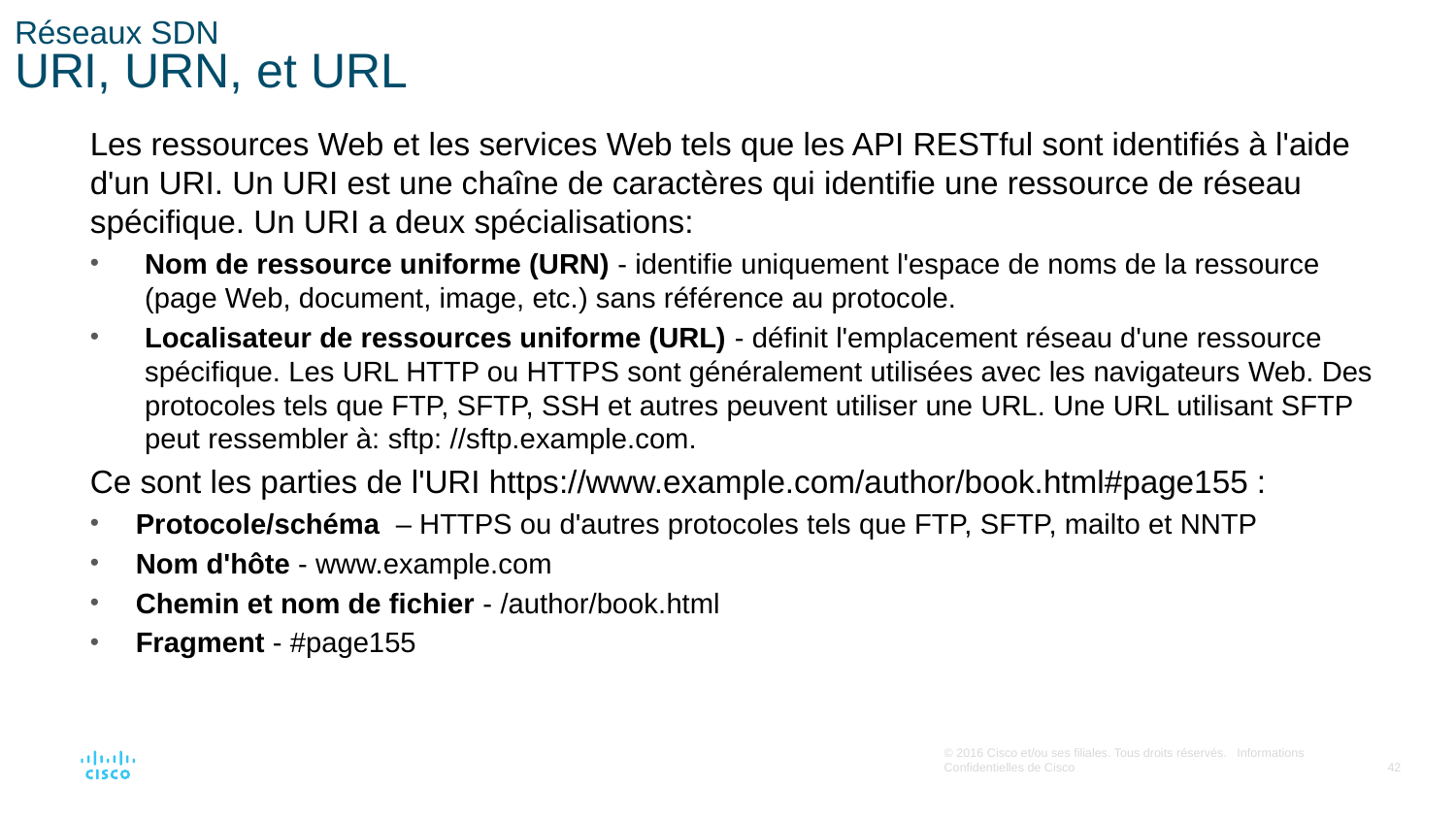

# Réseaux SDN URI, URN, et URL
Les ressources Web et les services Web tels que les API RESTful sont identifiés à l'aide d'un URI. Un URI est une chaîne de caractères qui identifie une ressource de réseau spécifique. Un URI a deux spécialisations:
Nom de ressource uniforme (URN) - identifie uniquement l'espace de noms de la ressource (page Web, document, image, etc.) sans référence au protocole.
Localisateur de ressources uniforme (URL) - définit l'emplacement réseau d'une ressource spécifique. Les URL HTTP ou HTTPS sont généralement utilisées avec les navigateurs Web. Des protocoles tels que FTP, SFTP, SSH et autres peuvent utiliser une URL. Une URL utilisant SFTP peut ressembler à: sftp: //sftp.example.com.
Ce sont les parties de l'URI https://www.example.com/author/book.html#page155 :
Protocole/schéma  – HTTPS ou d'autres protocoles tels que FTP, SFTP, mailto et NNTP
Nom d'hôte - www.example.com
Chemin et nom de fichier - /author/book.html
Fragment - #page155